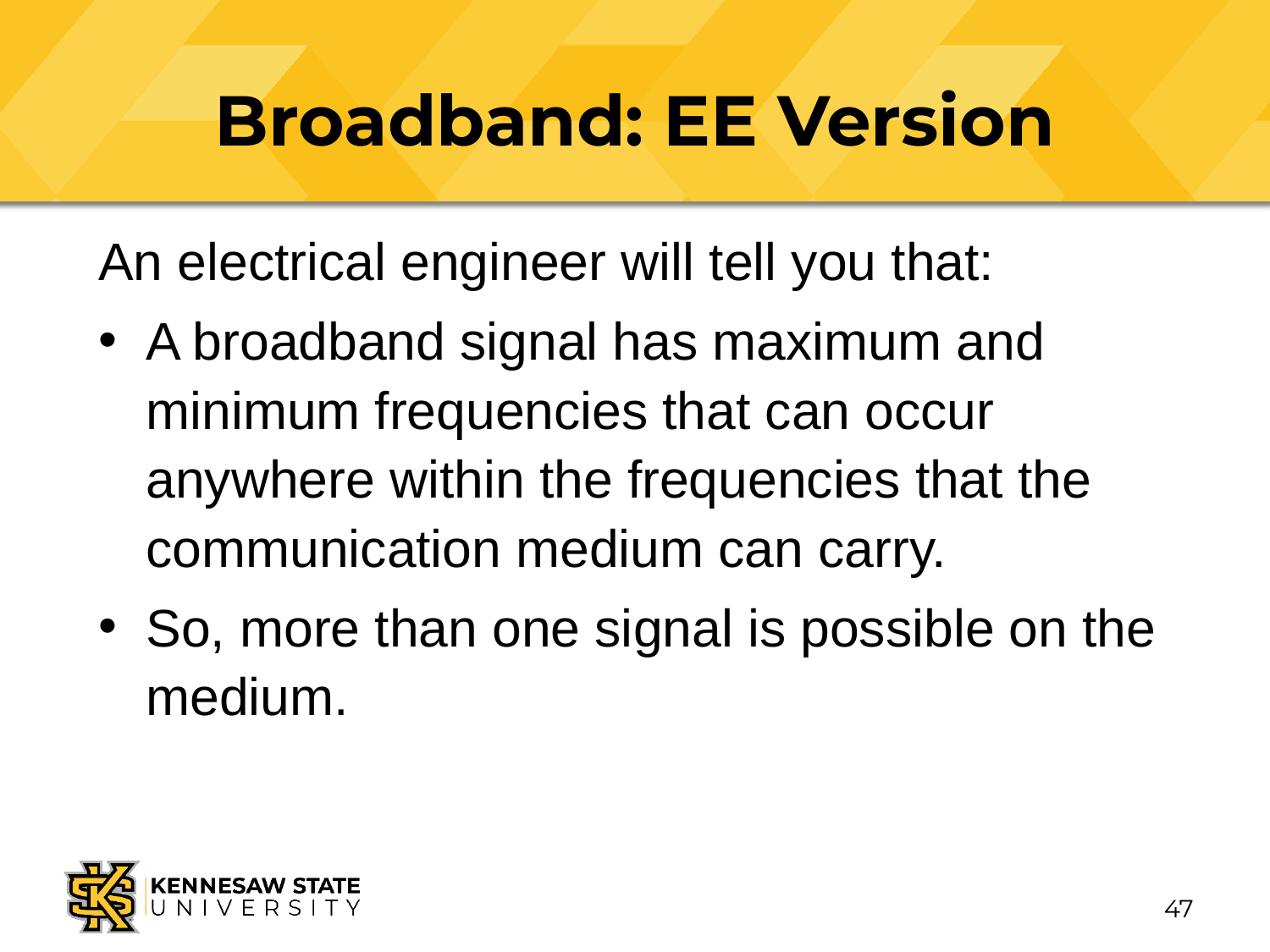

# Broadband: EE Version
An electrical engineer will tell you that:
A broadband signal has maximum and minimum frequencies that can occur anywhere within the frequencies that the communication medium can carry.
So, more than one signal is possible on the medium.
47